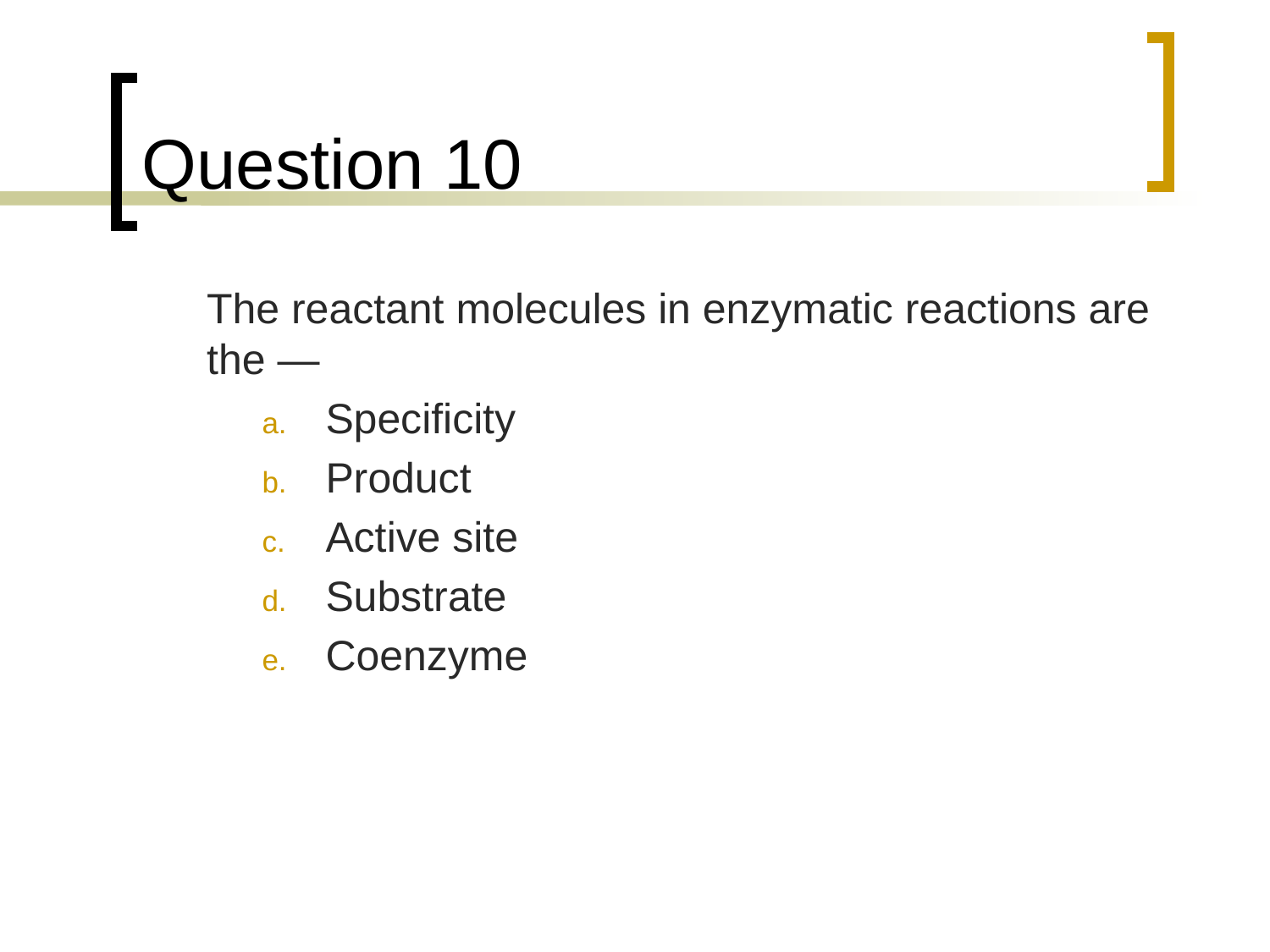

# Question 10
	The reactant molecules in enzymatic reactions are the —
Specificity
Product
Active site
Substrate
Coenzyme